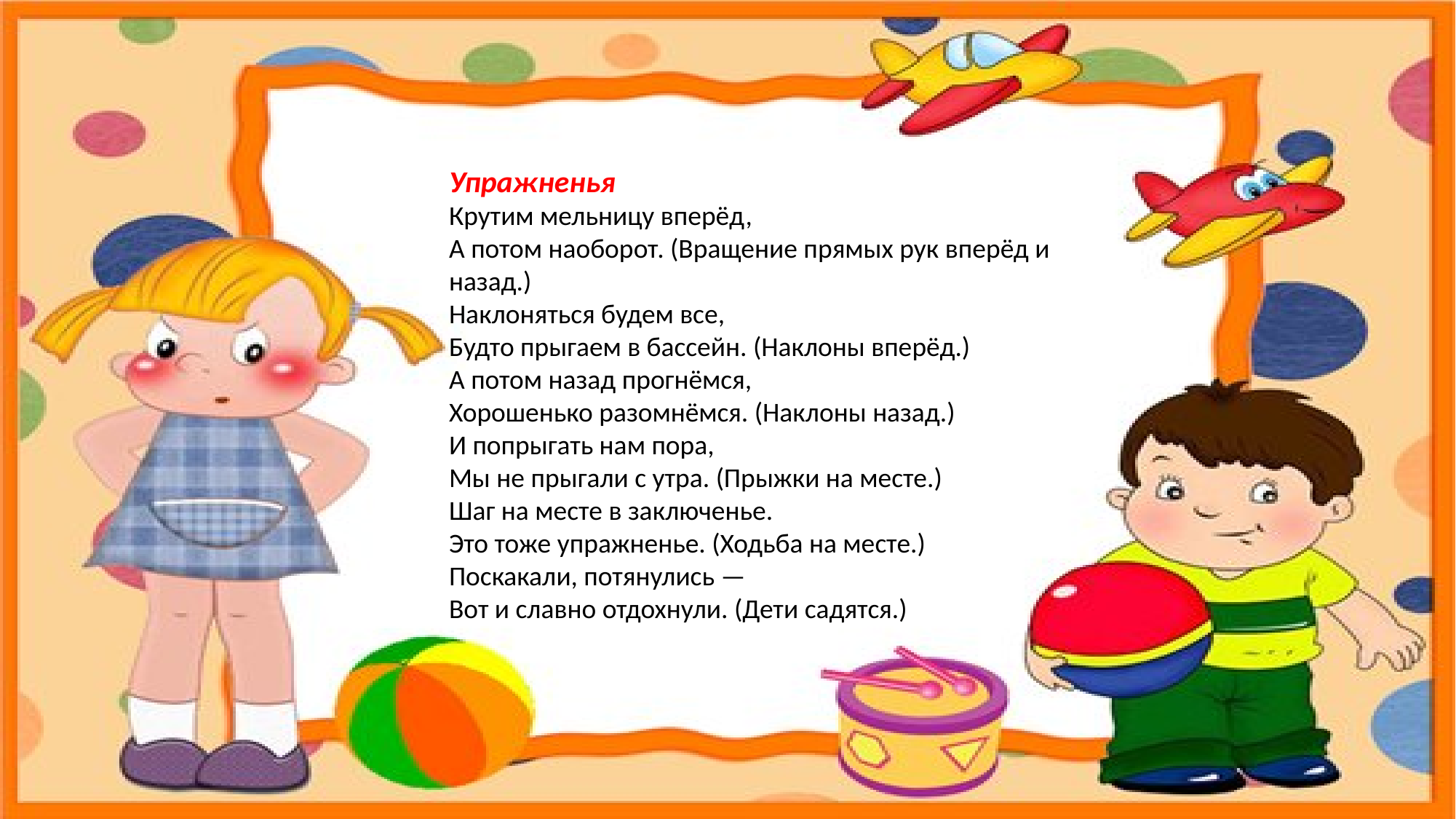

Упражненья 
Крутим мельницу вперёд, 
А потом наоборот. (Вращение прямых рук вперёд и назад.) 
Наклоняться будем все, 
Будто прыгаем в бассейн. (Наклоны вперёд.) 
А потом назад прогнёмся, 
Хорошенько разомнёмся. (Наклоны назад.) 
И попрыгать нам пора, 
Мы не прыгали с утра. (Прыжки на месте.) 
Шаг на месте в заключенье. 
Это тоже упражненье. (Ходьба на месте.) 
Поскакали, потянулись — 
Вот и славно отдохнули. (Дети садятся.)